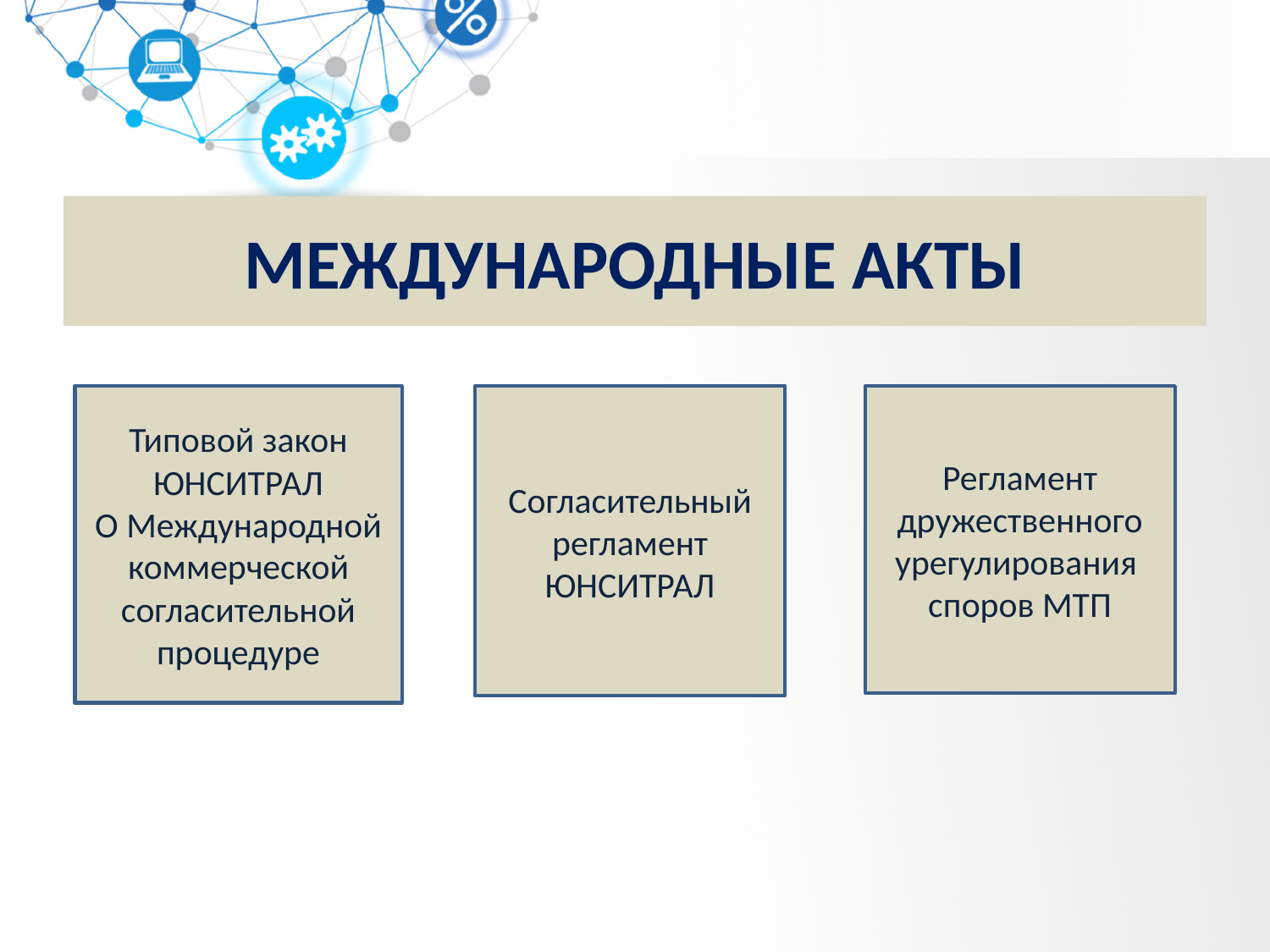

# МЕЖДУНАРОДНЫЕ АКТЫ
Типовой закон ЮНСИТРАЛ
О Международной коммерческой согласительной процедуре
Согласительный регламент
ЮНСИТРАЛ
Регламент дружественного урегулирования  споров МТП